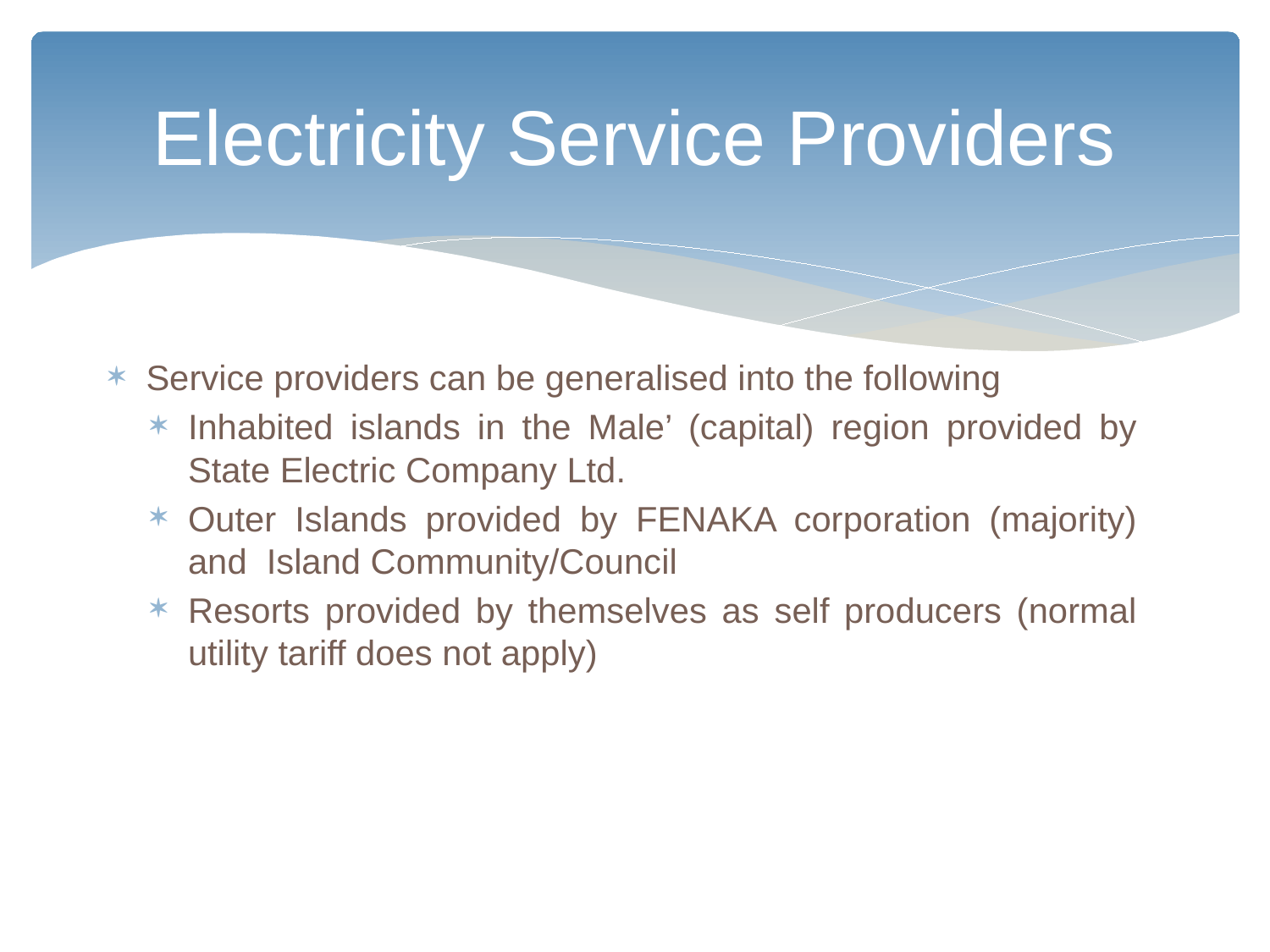

# Electricity Service Providers
Service providers can be generalised into the following
Inhabited islands in the Male’ (capital) region provided by State Electric Company Ltd.
Outer Islands provided by FENAKA corporation (majority) and  Island Community/Council
Resorts provided by themselves as self producers (normal utility tariff does not apply)